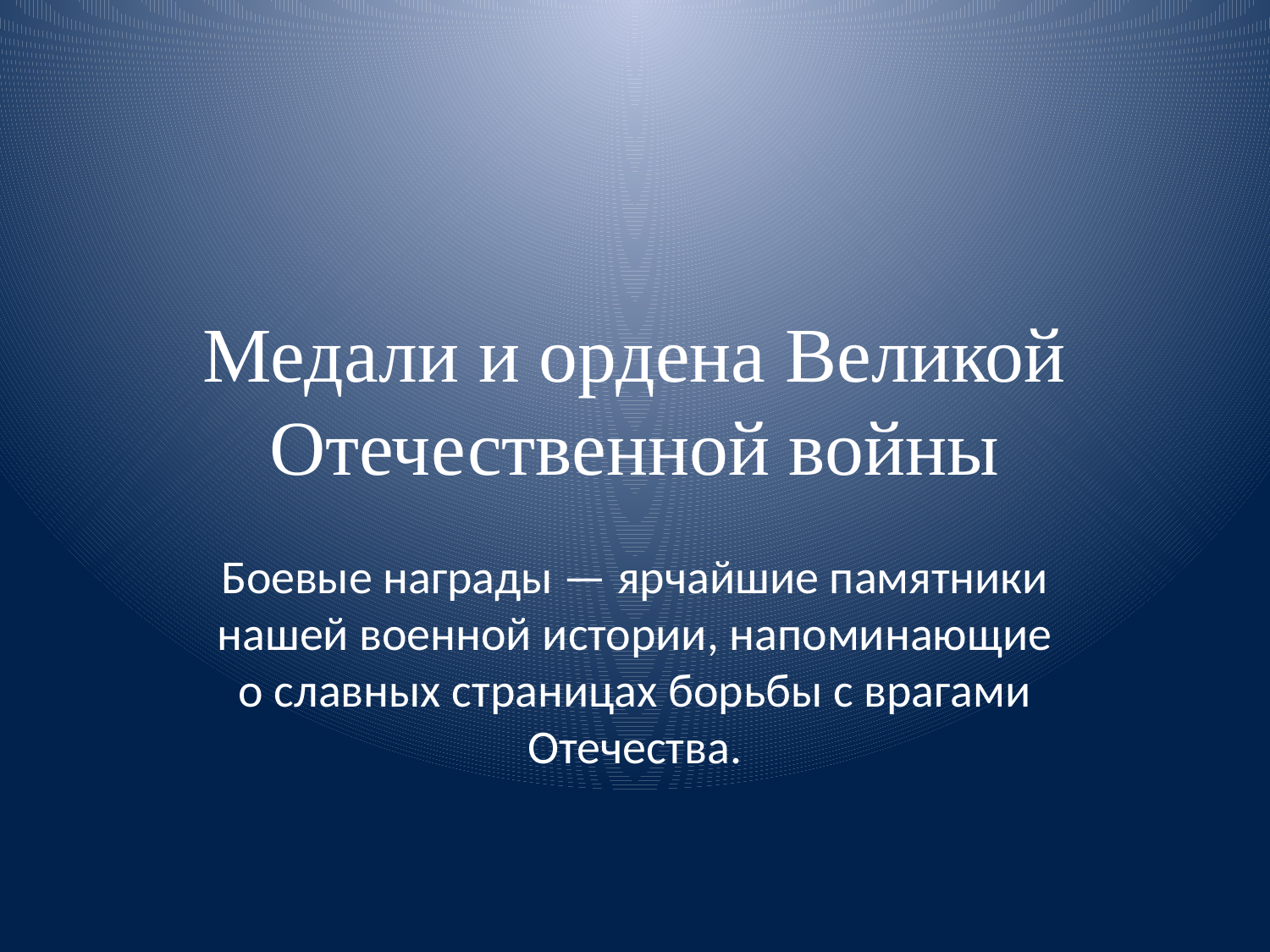

# Медали и ордена Великой Отечественной войны
Боевые награды — ярчайшие памятники нашей военной истории, напоминающие о славных страницах борьбы с врагами Отечества.